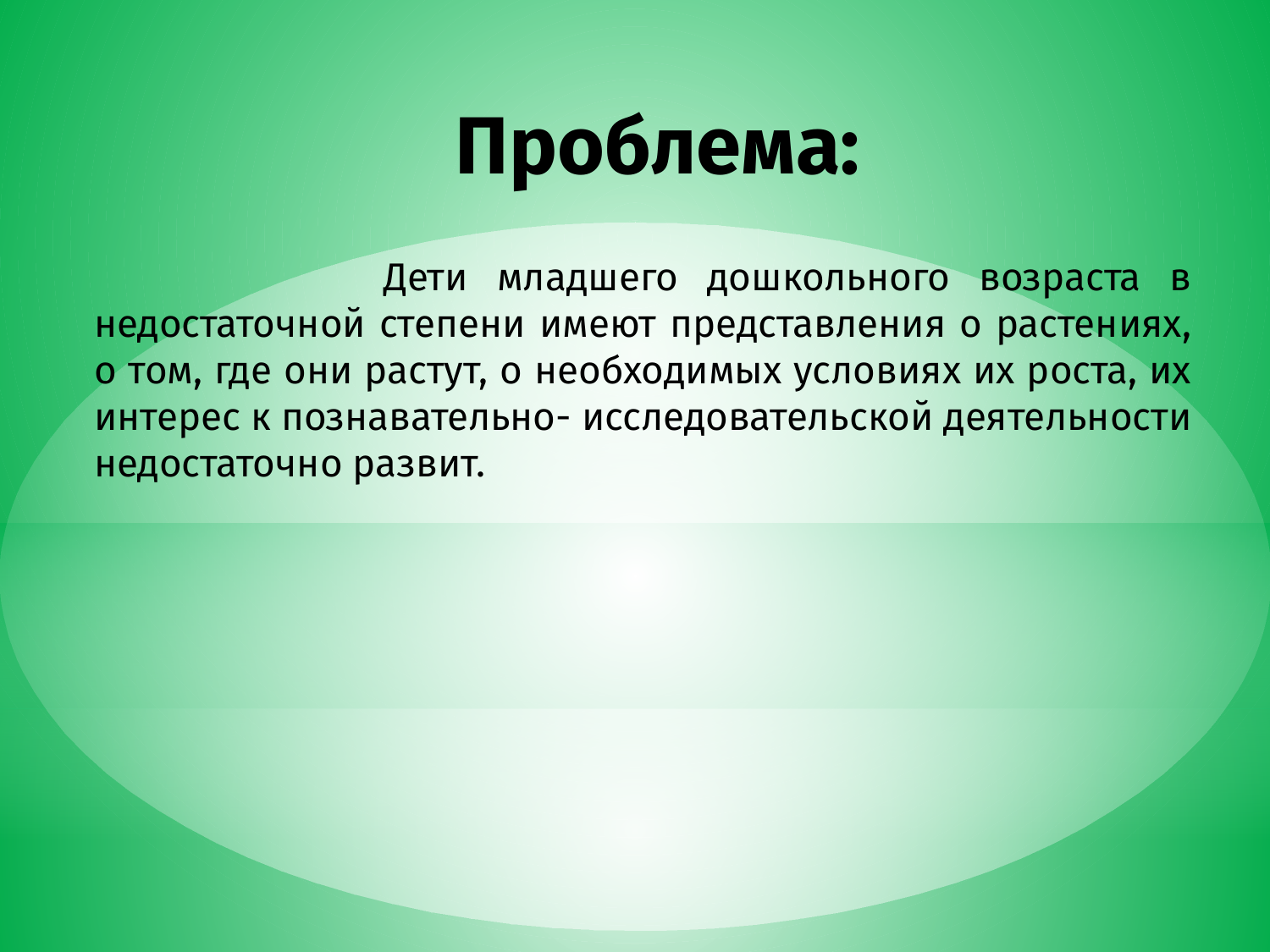

# Проблема:
          Дети младшего дошкольного возраста в недостаточной степени имеют представления о растениях, о том, где они растут, о необходимых условиях их роста, их интерес к познавательно- исследовательской деятельности недостаточно развит.